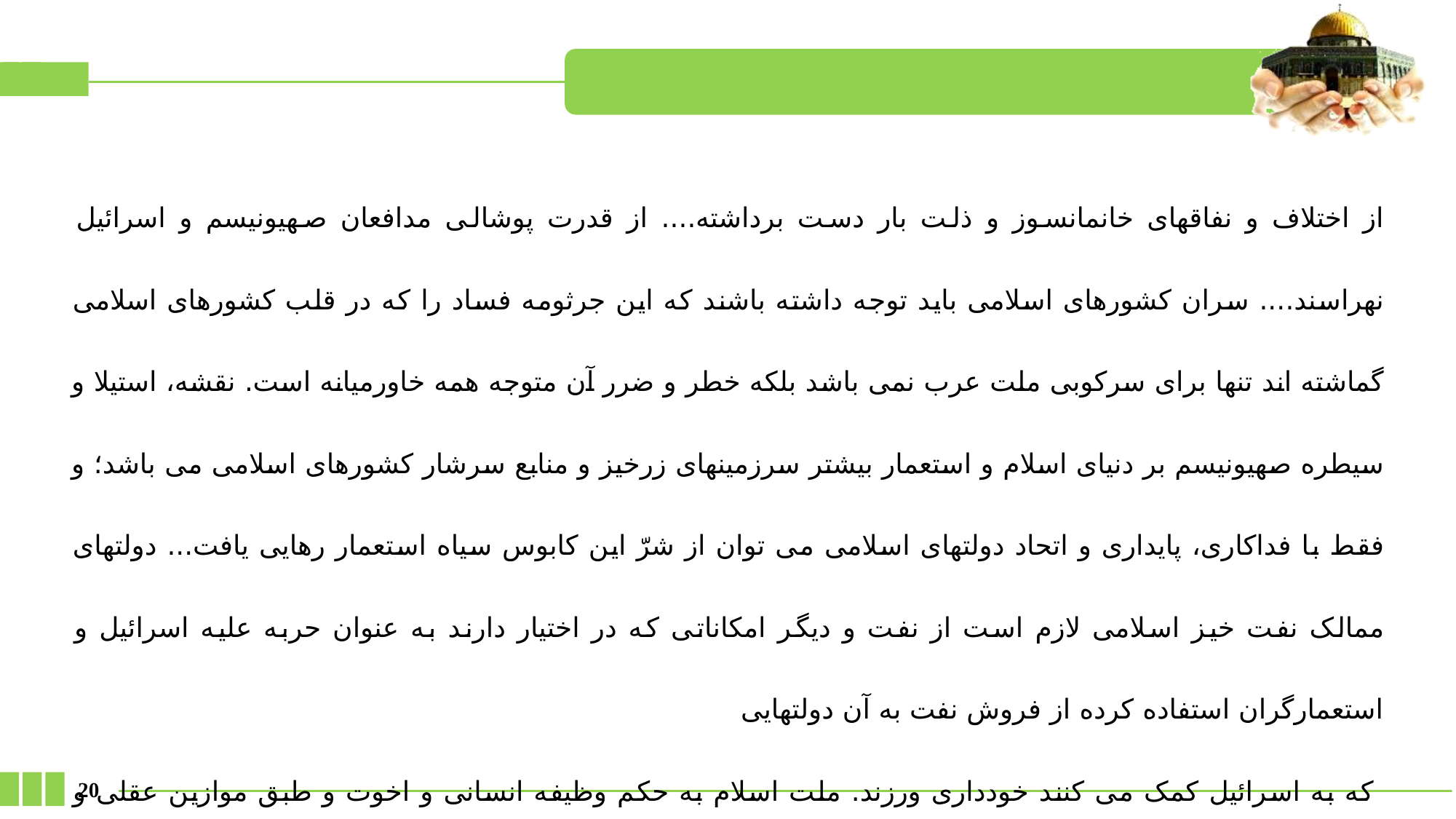

از اختلاف و نفاقهای خانمانسوز و ذلت بار دست برداشته.... از قدرت پوشالی مدافعان صهیونیسم و اسرائیل نهراسند.... سران کشورهای اسلامی باید توجه داشته باشند که این جرثومه فساد را که در قلب کشورهای اسلامی گماشته اند تنها برای سرکوبی ملت عرب نمی باشد بلکه خطر و ضرر آن متوجه همه خاورمیانه است. نقشه، استیلا و سیطره صهیونیسم بر دنیای اسلام و استعمار بیشتر سرزمینهای زرخیز و منابع سرشار کشورهای اسلامی می باشد؛ و فقط با فداکاری، پایداری و اتحاد دولتهای اسلامی می توان از شرّ این کابوس سیاه استعمار رهایی یافت... دولتهای ممالک نفت خیز اسلامی لازم است از نفت و دیگر امکاناتی که در اختیار دارند به عنوان حربه علیه اسرائیل و استعمارگران استفاده کرده از فروش نفت به آن دولتهایی
 که به اسرائیل کمک می کنند خودداری ورزند. ملت اسلام به حکم وظیفه انسانی و اخوت و طبق موازین عقلی و اسلامی موظفند که در
راه ریشه کن کردن این گماشته استعمار از هیچ فداکاری دریغ نورزند.